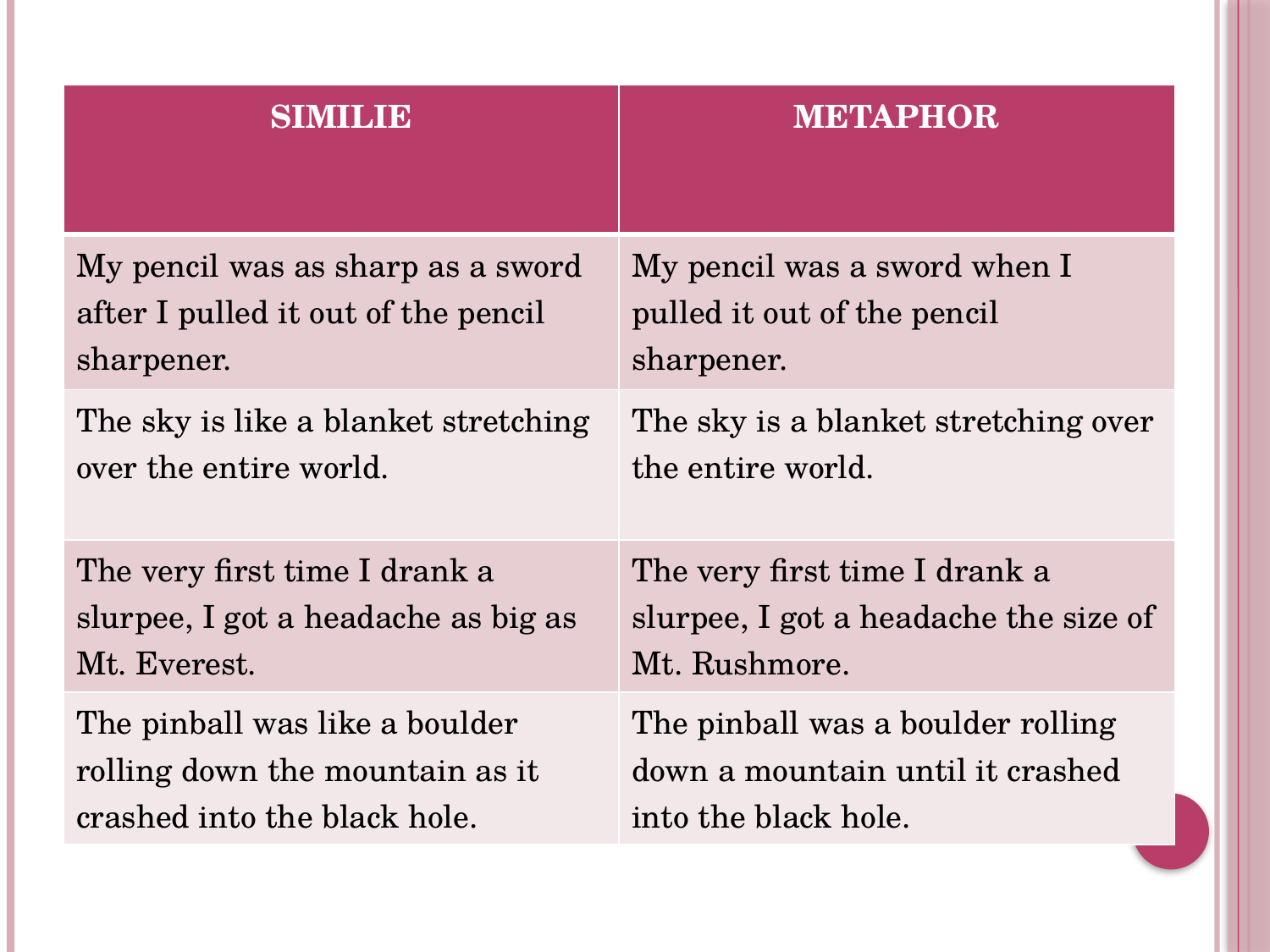

| SIMILIE | METAPHOR |
| --- | --- |
| My pencil was as sharp as a sword after I pulled it out of the pencil sharpener. | My pencil was a sword when I pulled it out of the pencil sharpener. |
| The sky is like a blanket stretching over the entire world. | The sky is a blanket stretching over the entire world. |
| The very first time I drank a slurpee, I got a headache as big as Mt. Everest. | The very first time I drank a slurpee, I got a headache the size of Mt. Rushmore. |
| The pinball was like a boulder rolling down the mountain as it crashed into the black hole. | The pinball was a boulder rolling down a mountain until it crashed into the black hole. |